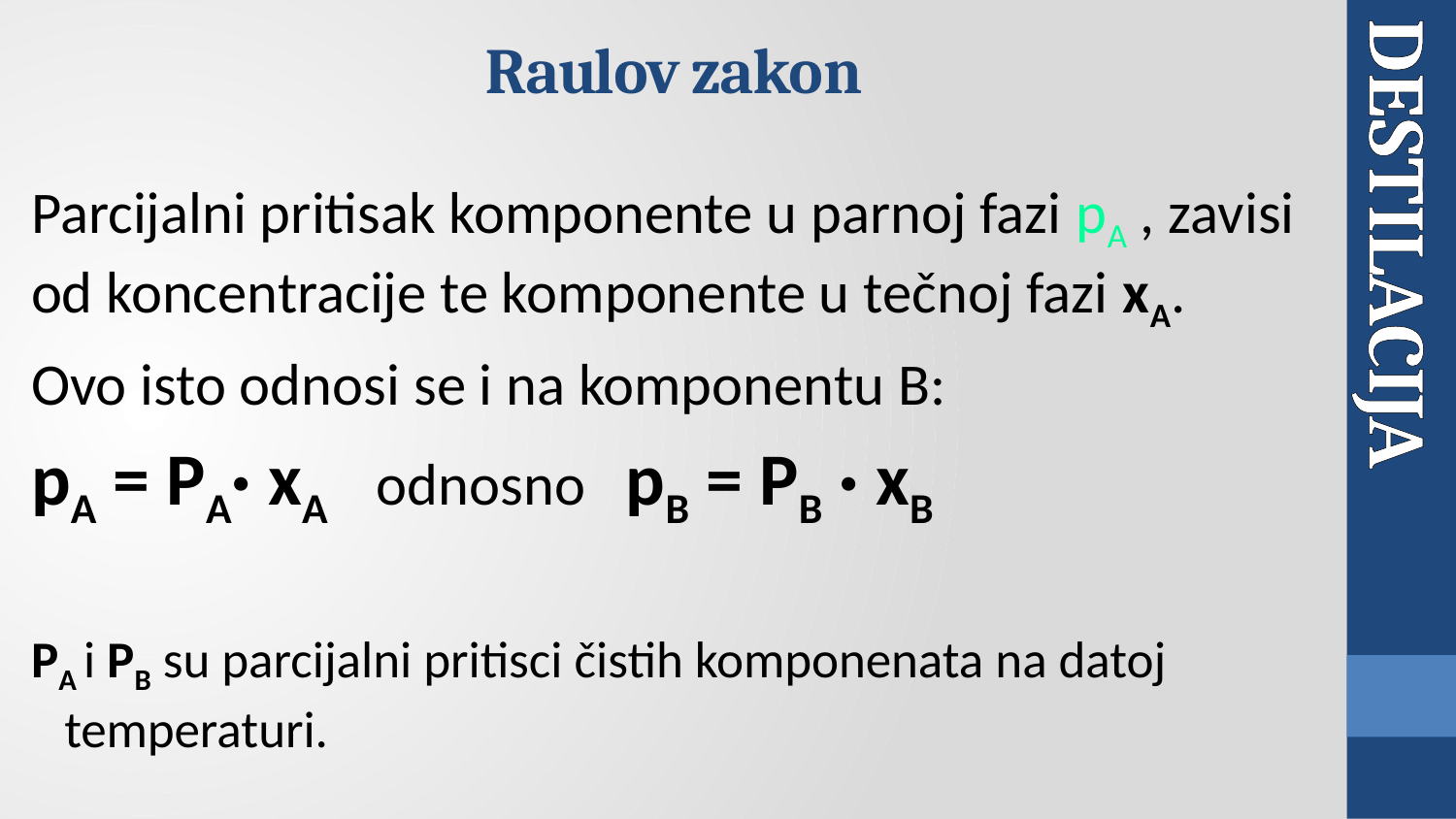

Raulov zakon
Parcijalni pritisak komponente u parnoj fazi pA , zavisi od koncentracije te komponente u tečnoj fazi xA.
Ovo isto odnosi se i na komponentu B:
pA = PA· xA     odnosno   pB = PB · xB

PA i PB su parcijalni pritisci čistih komponenata na datoj temperaturi.
# DESTILACIJA